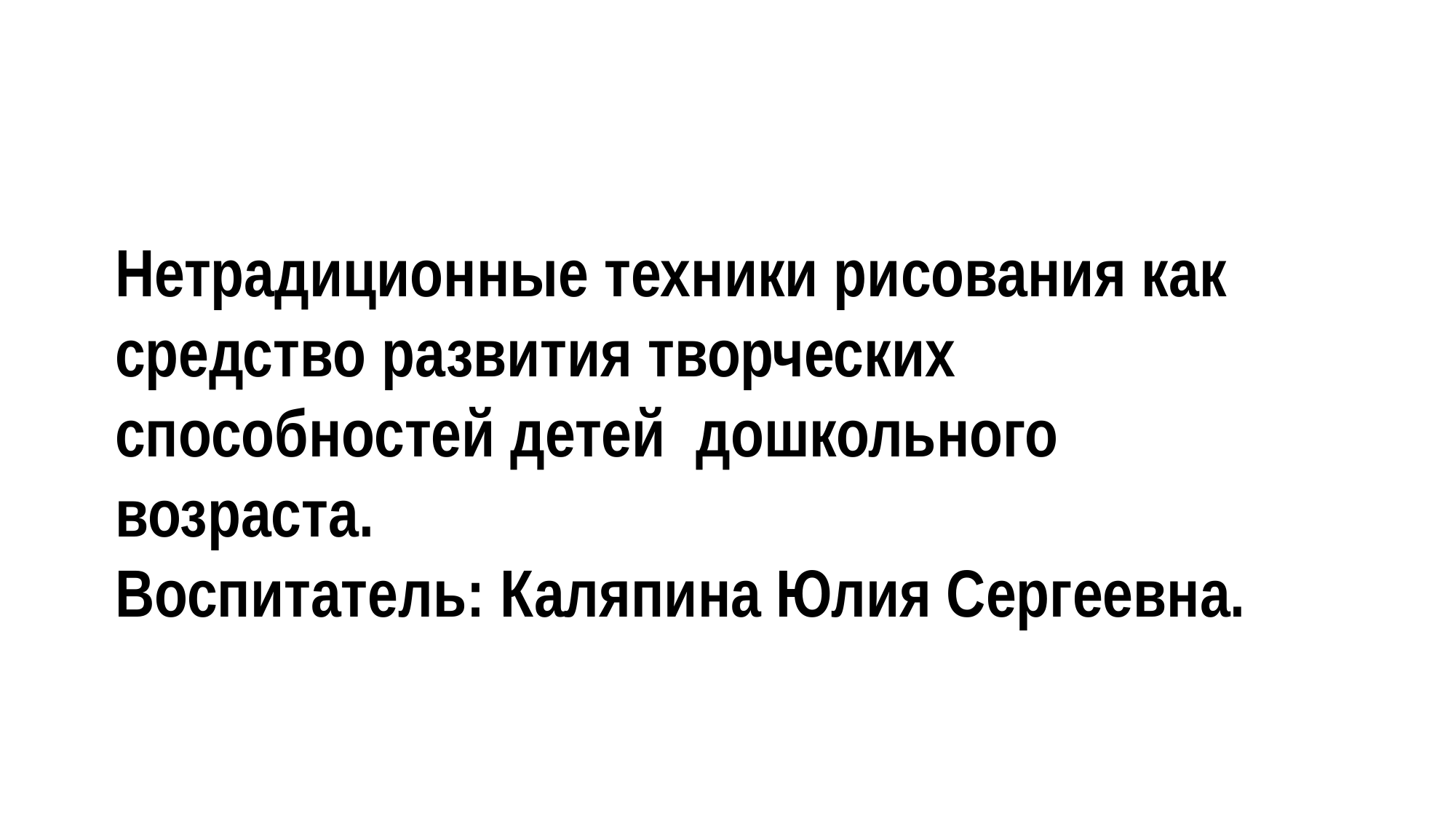

Нетрадиционные техники рисования как средство развития творческих способностей детей  дошкольного возраста.
Воспитатель: Каляпина Юлия Сергеевна.